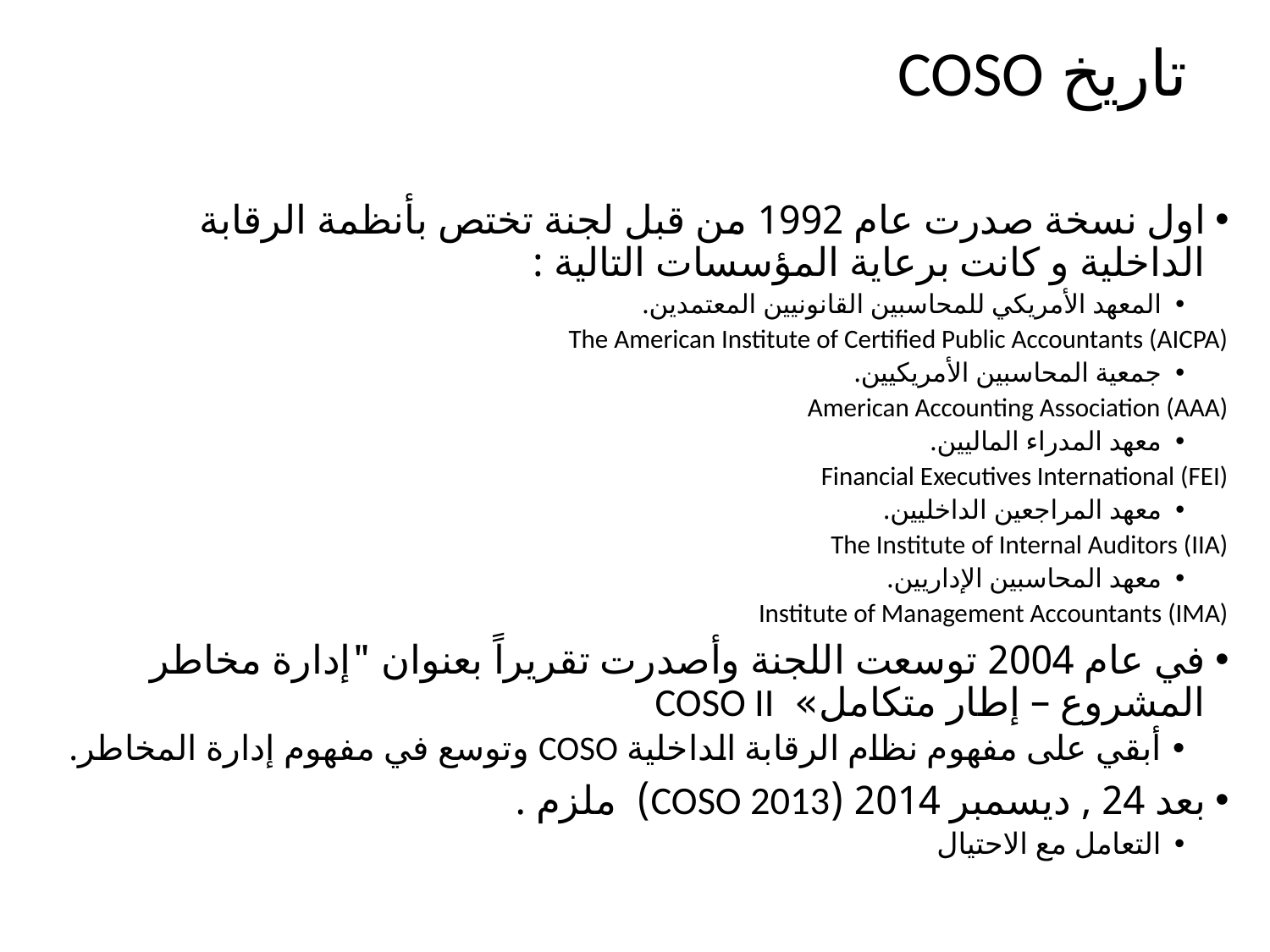

# تاريخ COSO

اول نسخة صدرت عام 1992 من قبل لجنة تختص بأنظمة الرقابة الداخلية و كانت برعاية المؤسسات التالية :
المعهد الأمریكي للمحاسبین القانونیین المعتمدین.
The American Institute of Certified Public Accountants (AICPA)
جمعیة المحاسبین الأمریكیین.
American Accounting Association (AAA)
معهد المدراء المالیین.
Financial Executives International (FEI)
معهد المراجعین الداخلیین.
The Institute of Internal Auditors (IIA)
معهد المحاسبین الإداریین.
Institute of Management Accountants (IMA)
في عام 2004 توسعت اللجنة وأصدرت تقریراً بعنوان "إدارة مخاطر المشروع – إطار متكامل»  COSO II
أبقي على مفهوم نظام الرقابة الداخلية COSO وتوسع في مفهوم إدارة المخاطر.
بعد 24 , ديسمبر 2014 (COSO 2013)  ملزم .
التعامل مع الاحتيال